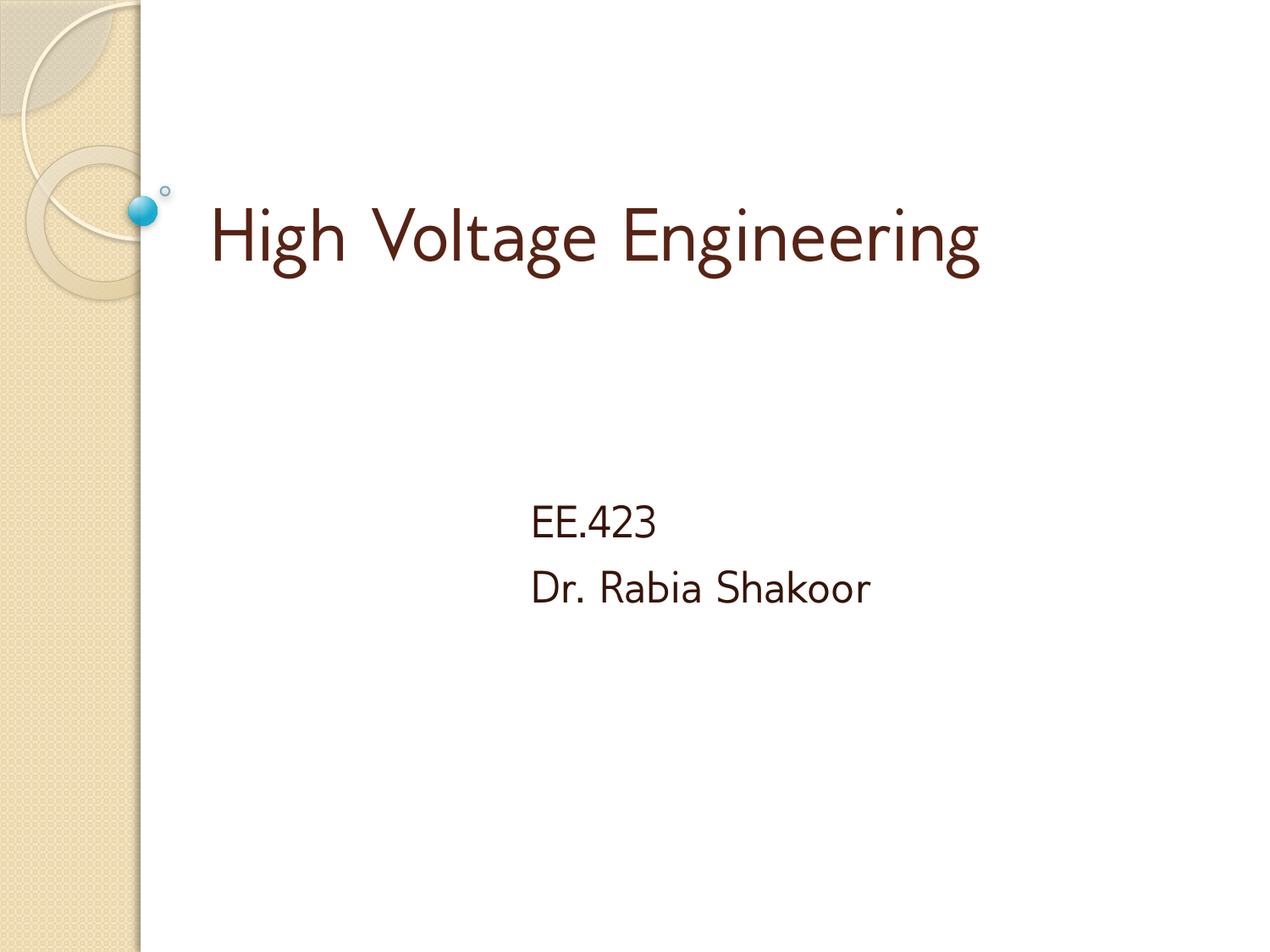

# High Voltage Engineering

                       EE.423
                       Dr. Rabia Shakoor